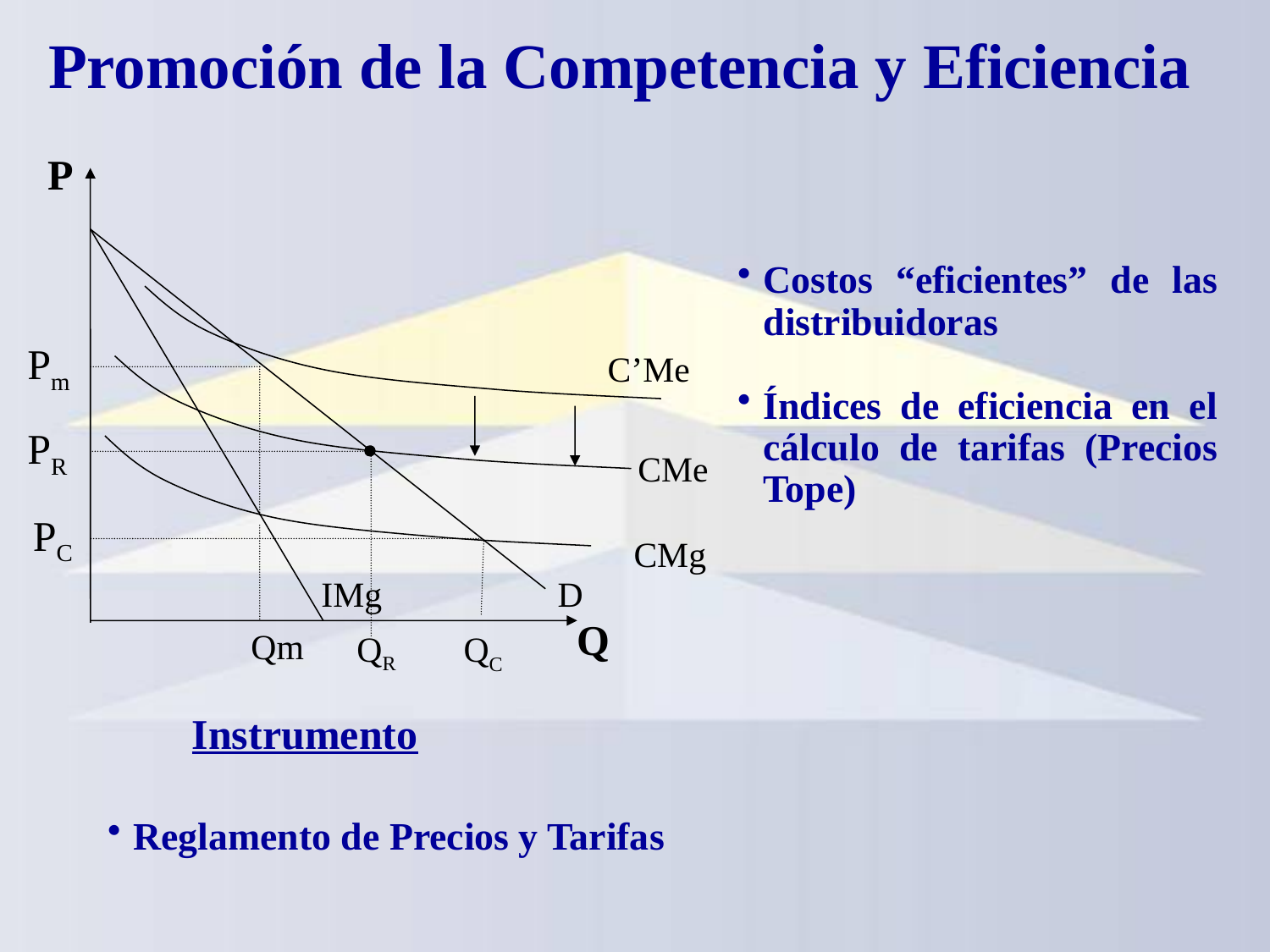

Promoción de la Competencia y Eficiencia
P

Costos “eficientes” de las distribuidoras

Índices de eficiencia en el cálculo de tarifas (Precios Tope)

Pm
C’Me

PR

CMe

PC

CMg

IMg
D
Q
Qm

QR
QC
Instrumento
Reglamento de Precios y Tarifas